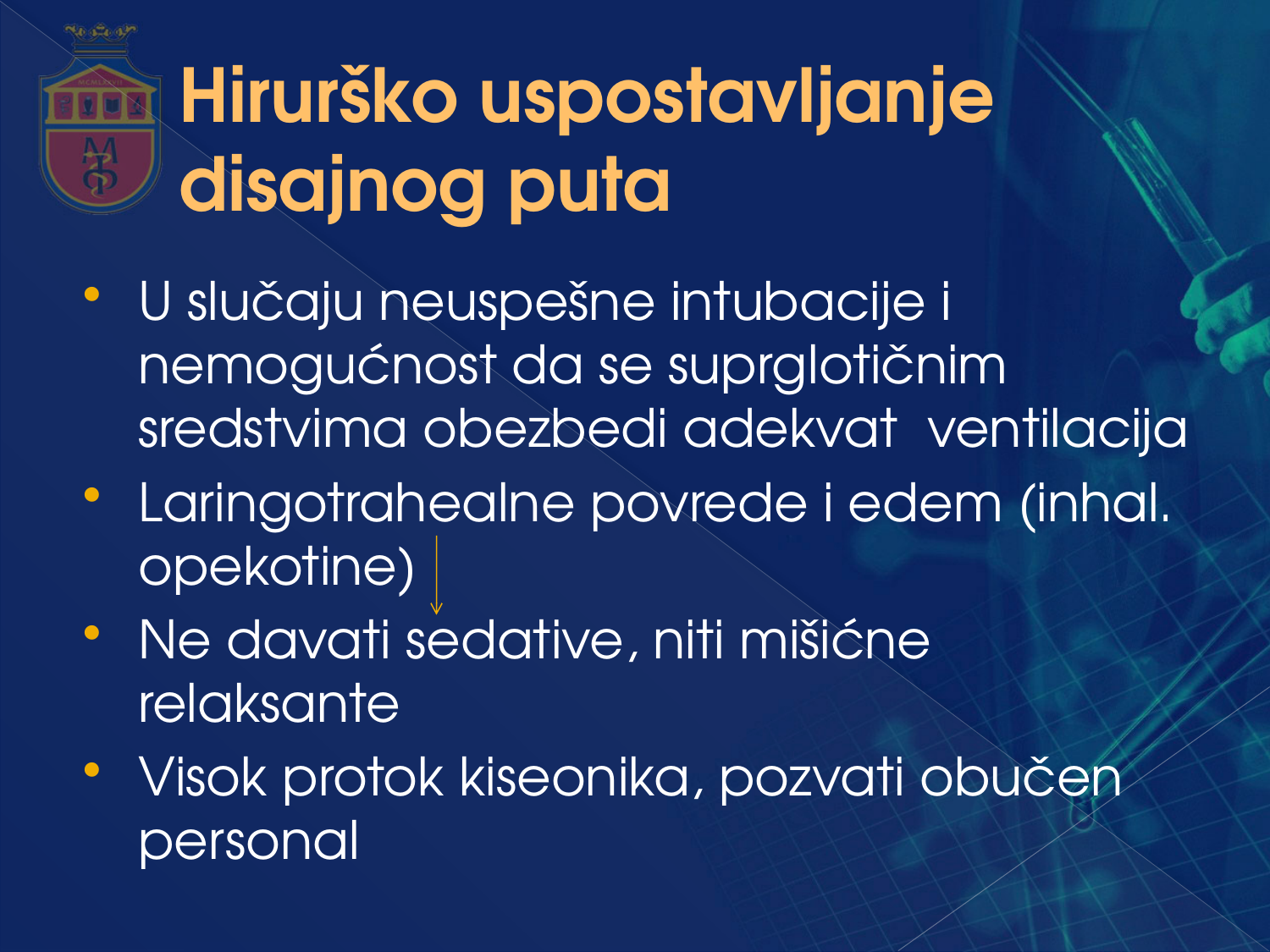

# Hirurško uspostavljanje disajnog puta
U slučaju neuspešne intubacije i nemogućnost da se suprglotičnim sredstvima obezbedi adekvat  ventilacija
Laringotrahealne povrede i edem (inhal. opekotine)
Ne davati sedative, niti mišićne relaksante
Visok protok kiseonika, pozvati obučen personal